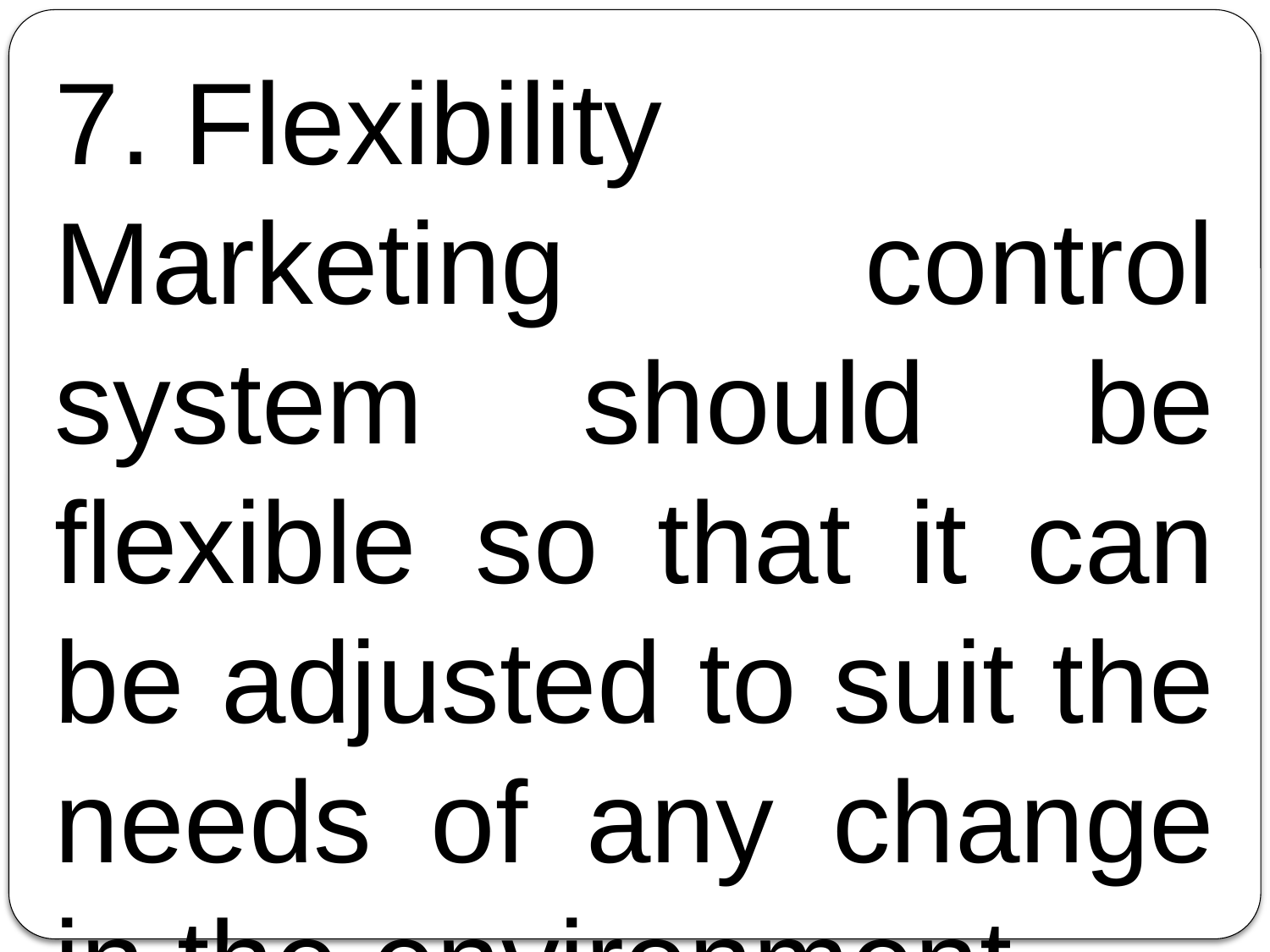

7. Flexibility
Marketing control system should be flexible so that it can be adjusted to suit the needs of any change in the environment.